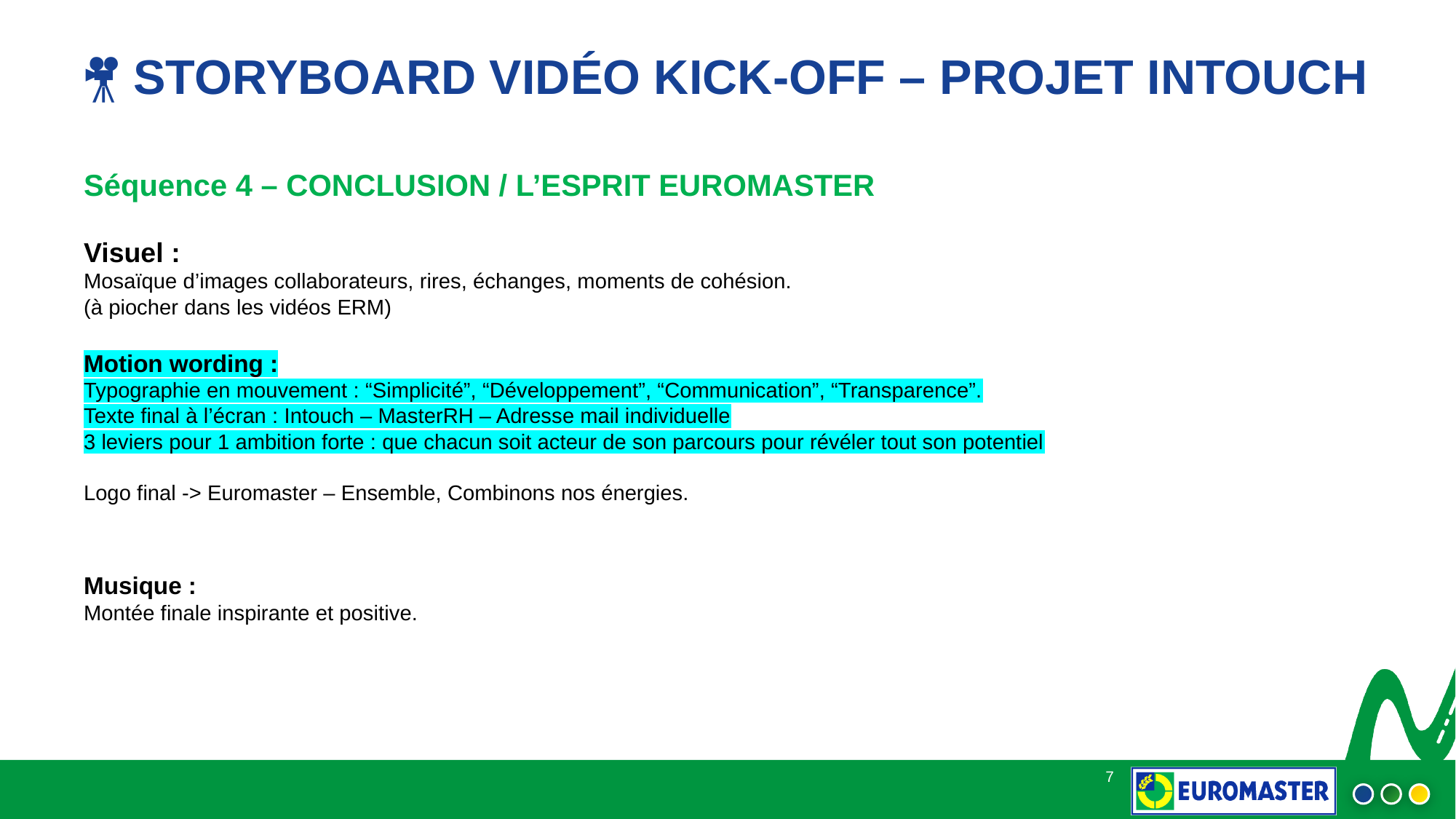

# 🎥 STORYBOARD VIDÉO KICK-OFF – PROJET INTOUCH
Séquence 4 – CONCLUSION / L’ESPRIT EUROMASTER

Visuel :
Mosaïque d’images collaborateurs, rires, échanges, moments de cohésion.
(à piocher dans les vidéos ERM)

Motion wording :
Typographie en mouvement : “Simplicité”, “Développement”, “Communication”, “Transparence”.
Texte final à l’écran : Intouch – MasterRH – Adresse mail individuelle
3 leviers pour 1 ambition forte : que chacun soit acteur de son parcours pour révéler tout son potentiel

Logo final -> Euromaster – Ensemble, Combinons nos énergies.

Musique :
Montée finale inspirante et positive.

7